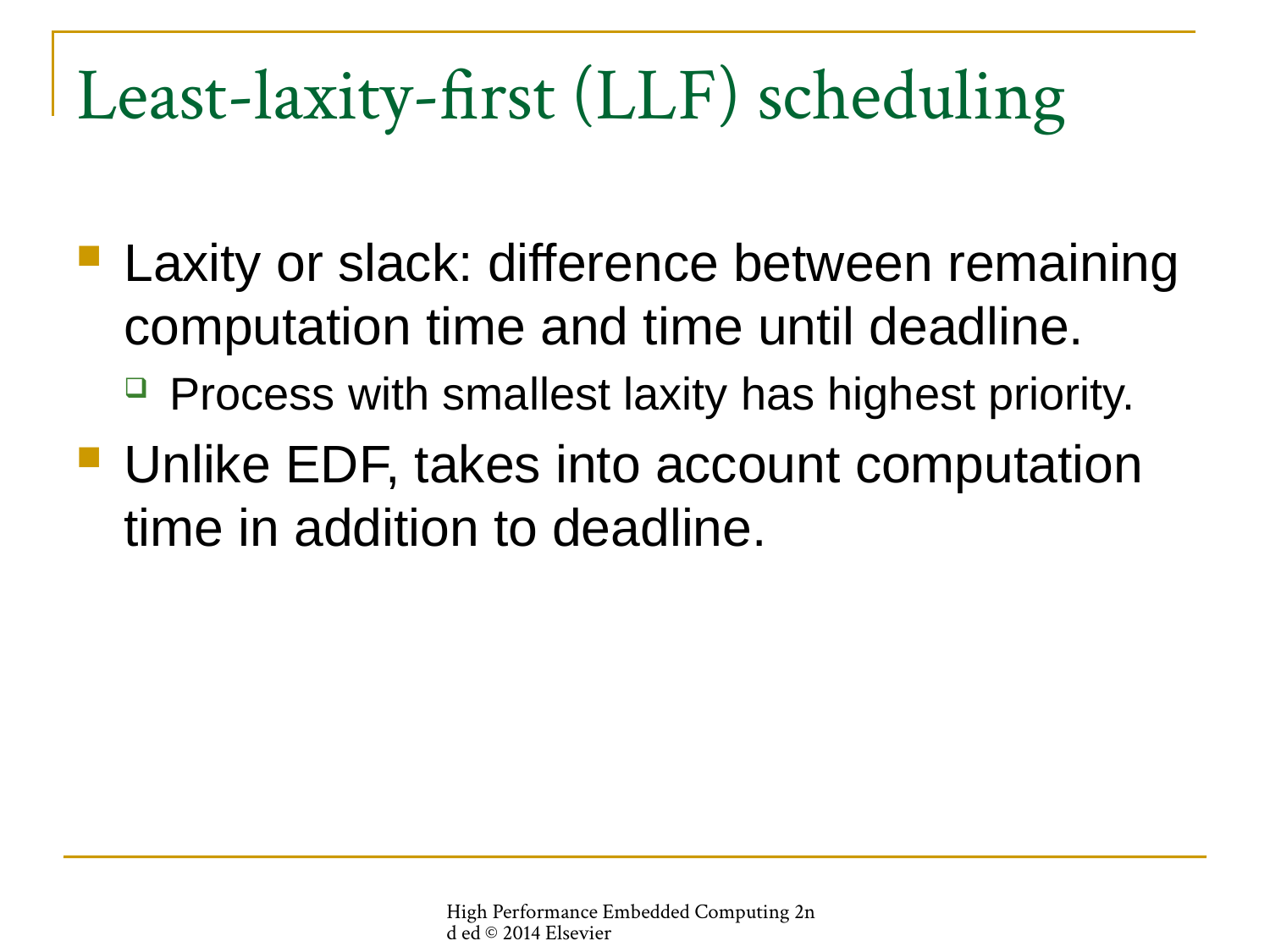

# Least-laxity-first (LLF) scheduling
Laxity or slack: difference between remaining computation time and time until deadline.
Process with smallest laxity has highest priority.
Unlike EDF, takes into account computation time in addition to deadline.
High Performance Embedded Computing 2nd ed © 2014 Elsevier